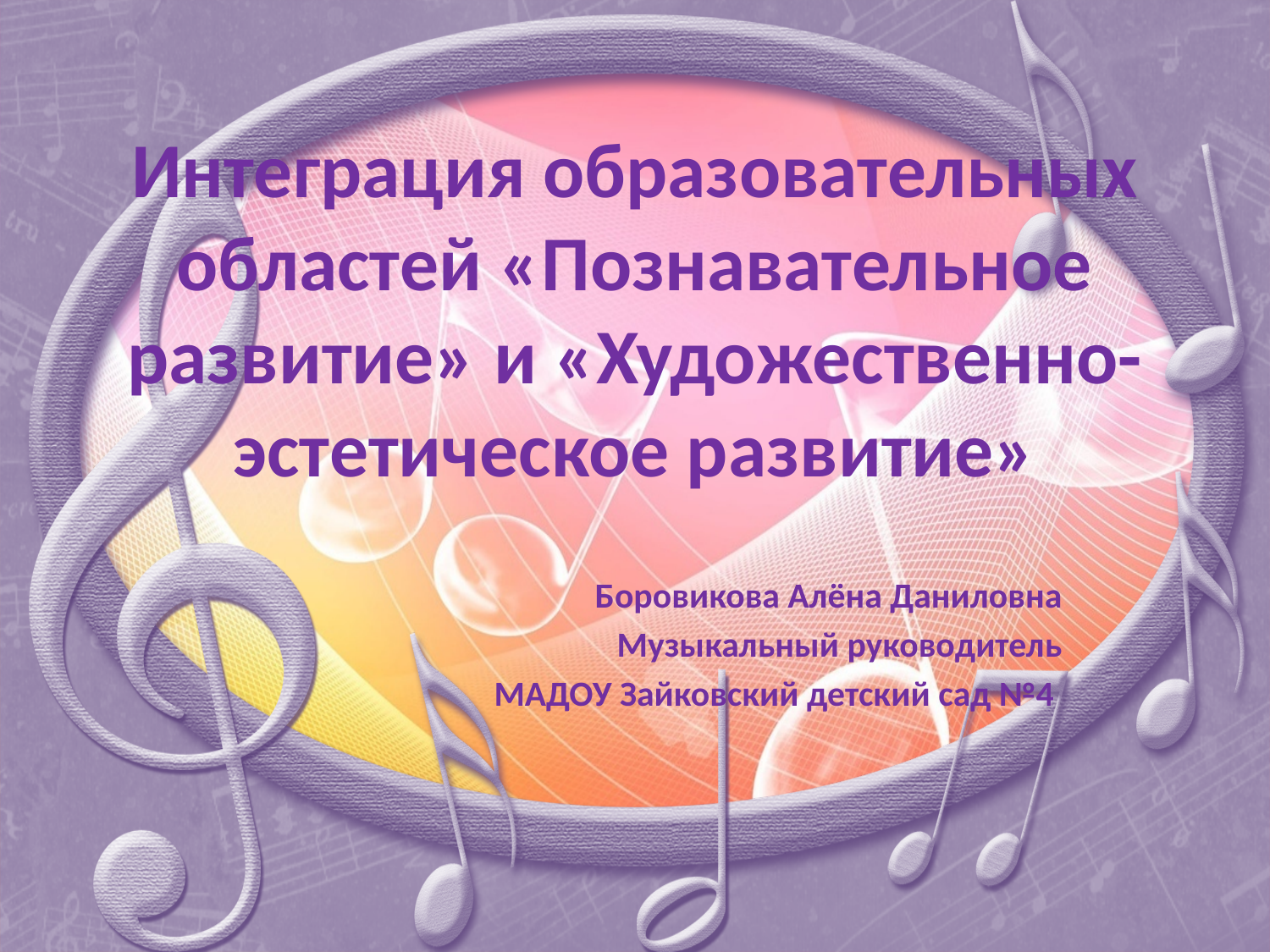

# Интеграция образовательных областей «Познавательное развитие» и «Художественно-эстетическое развитие»
Боровикова Алёна Даниловна
Музыкальный руководитель
МАДОУ Зайковский детский сад №4